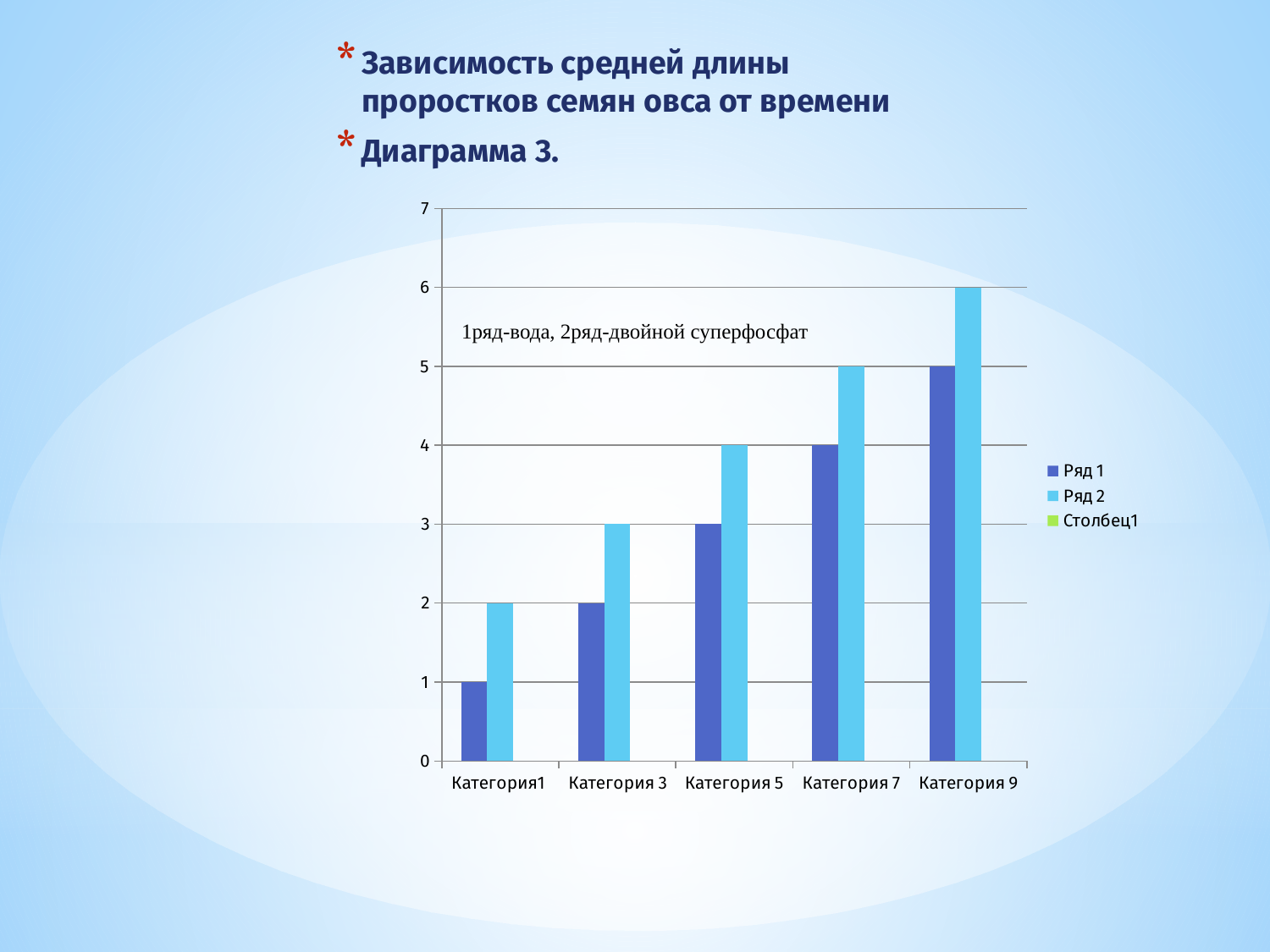

Зависимость средней длины проростков семян овса от времени
Диаграмма 3.

### Chart

| Category | Ряд 1 | Ряд 2 | Столбец1 |
|---|---|---|---|
| Категория1  | 1.0 | 2.0 | None |
| Категория 3 | 2.0 | 3.0 | None |
| Категория 5 | 3.0 | 4.0 | None |
| Категория 7 | 4.0 | 5.0 | None |
| Категория 9 | 5.0 | 6.0 | None |
1ряд-вода, 2ряд-двойной суперфосфат